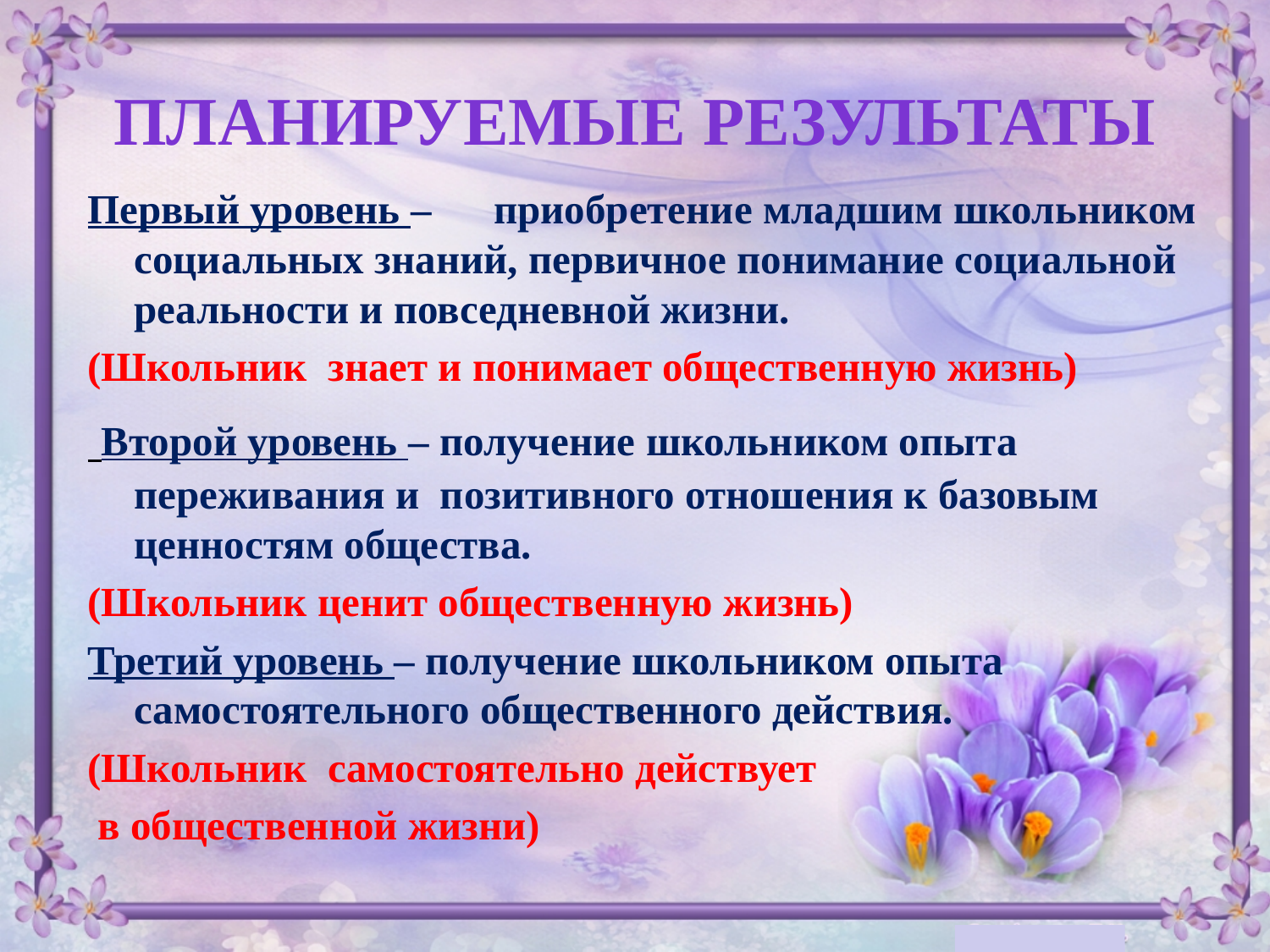

# Планируемые результаты
Первый уровень –      приобретение младшим школьником социальных знаний, первичное понимание социальной реальности и повседневной жизни.
(Школьник  знает и понимает общественную жизнь)
 Второй уровень – получение школьником опыта переживания и  позитивного отношения к базовым ценностям общества.
(Школьник ценит общественную жизнь)
Третий уровень – получение школьником опыта самостоятельного общественного действия.
(Школьник  самостоятельно действует
 в общественной жизни)